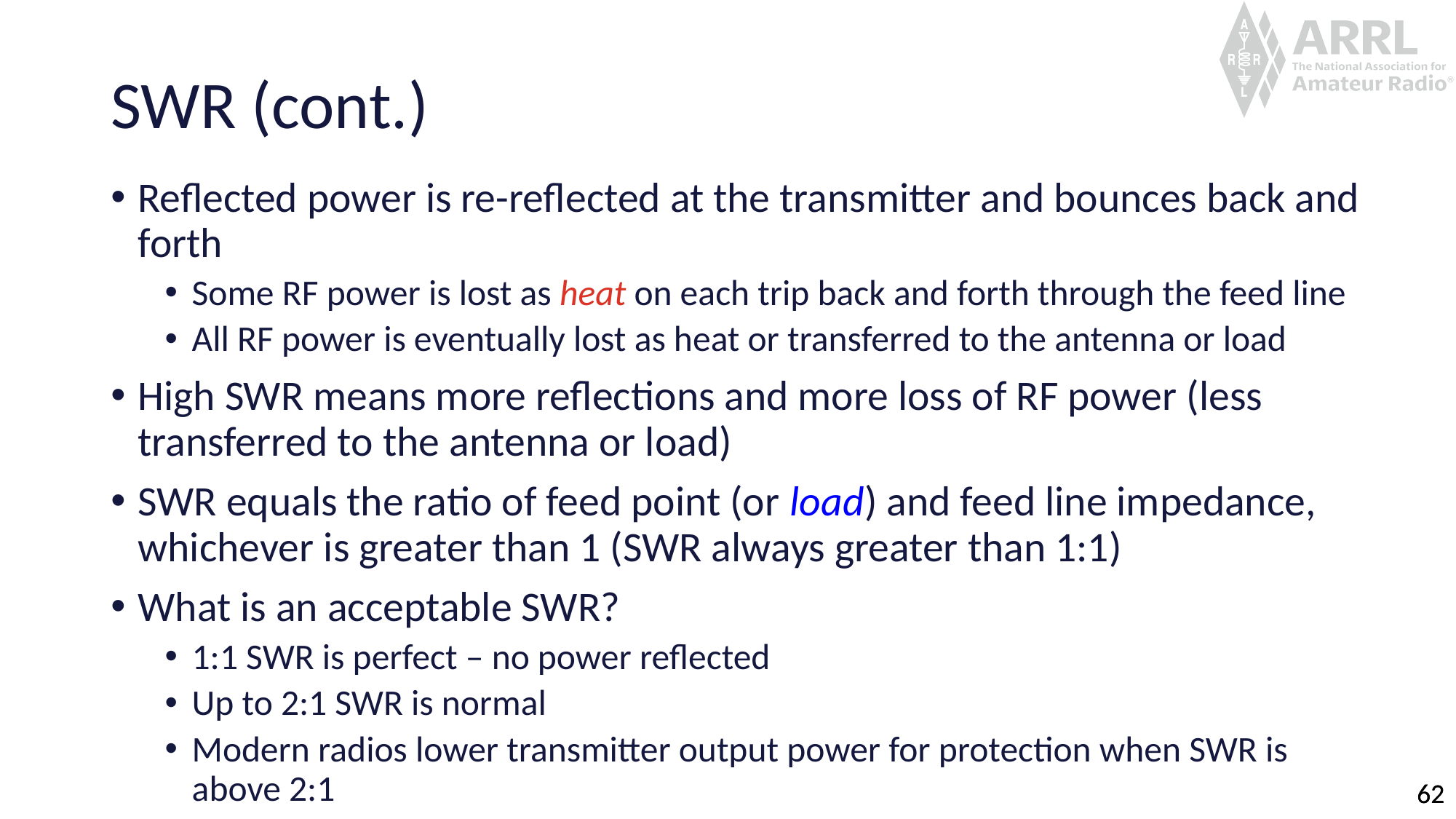

# SWR (cont.)
Reflected power is re-reflected at the transmitter and bounces back and forth
Some RF power is lost as heat on each trip back and forth through the feed line
All RF power is eventually lost as heat or transferred to the antenna or load
High SWR means more reflections and more loss of RF power (less transferred to the antenna or load)
SWR equals the ratio of feed point (or load) and feed line impedance, whichever is greater than 1 (SWR always greater than 1:1)
What is an acceptable SWR?
1:1 SWR is perfect – no power reflected
Up to 2:1 SWR is normal
Modern radios lower transmitter output power for protection when SWR is above 2:1